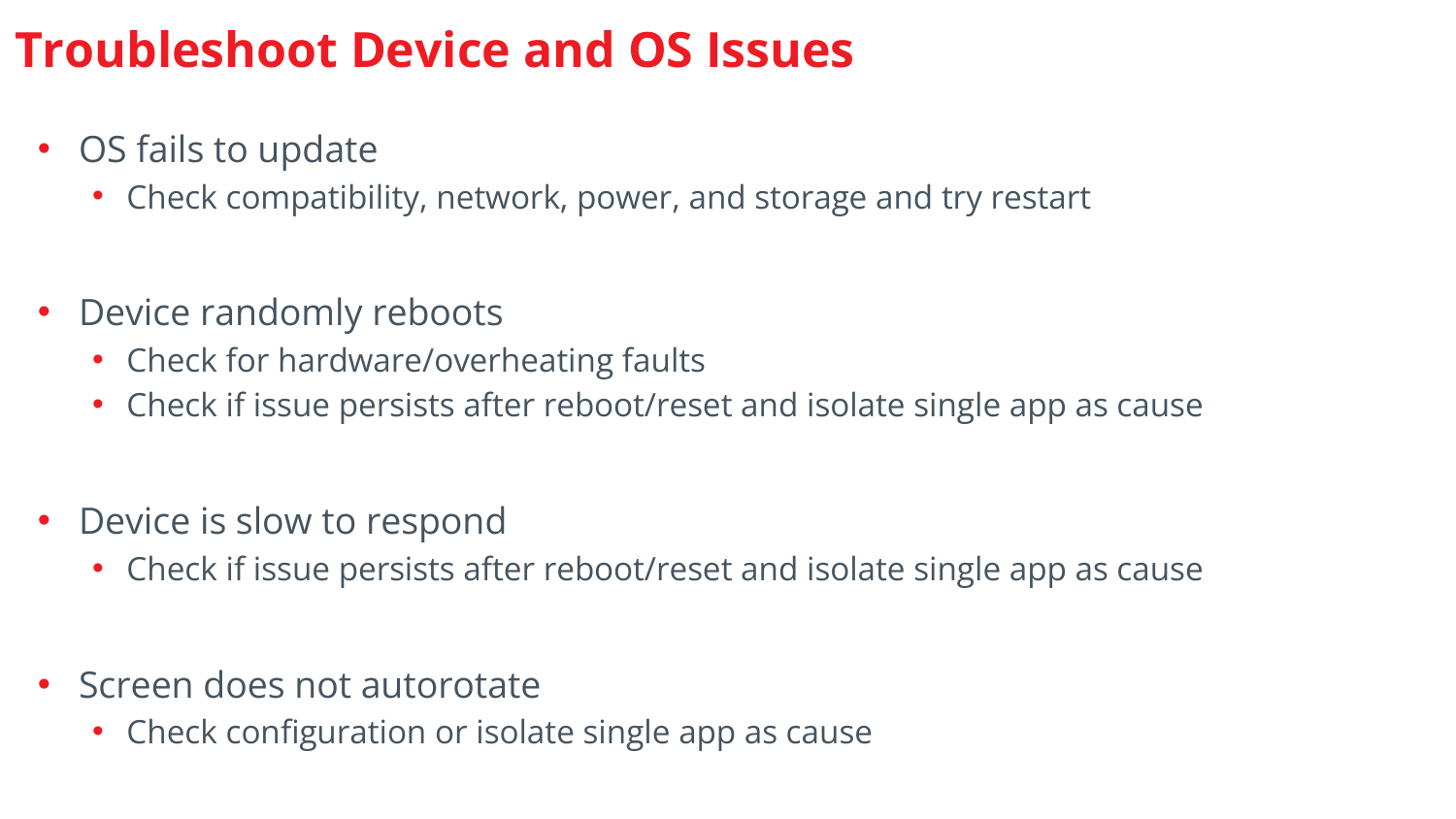

# Troubleshoot Device and OS Issues
OS fails to update
Check compatibility, network, power, and storage and try restart

Device randomly reboots
Check for hardware/overheating faults
Check if issue persists after reboot/reset and isolate single app as cause

Device is slow to respond
Check if issue persists after reboot/reset and isolate single app as cause

Screen does not autorotate
Check configuration or isolate single app as cause